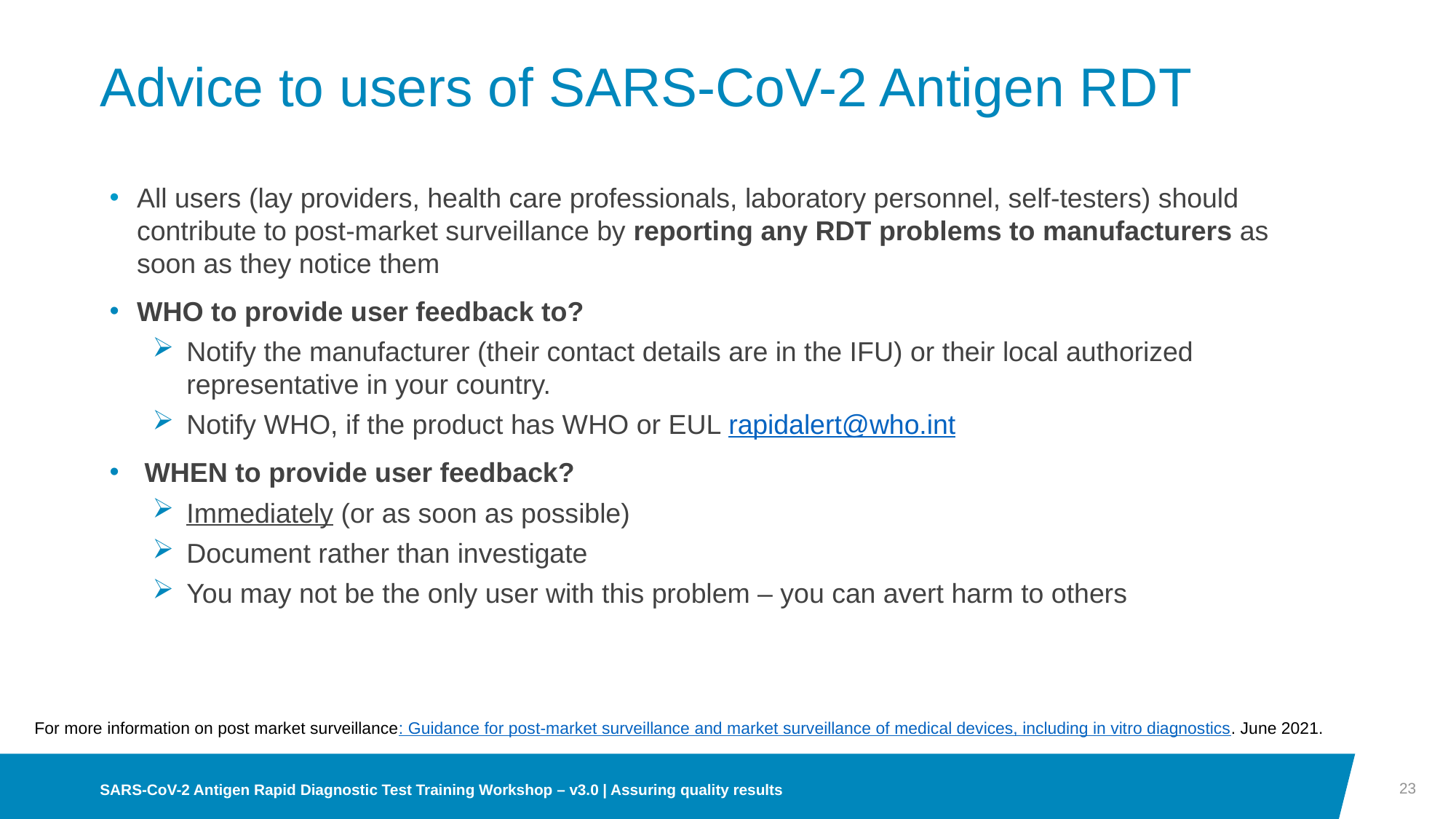

# Advice to users of SARS-CoV-2 Antigen RDT
All users (lay providers, health care professionals, laboratory personnel, self-testers) should contribute to post-market surveillance by reporting any RDT problems to manufacturers as soon as they notice them
WHO to provide user feedback to?
Notify the manufacturer (their contact details are in the IFU) or their local authorized representative in your country.
Notify WHO, if the product has WHO or EUL rapidalert@who.int
 WHEN to provide user feedback?
Immediately (or as soon as possible)
Document rather than investigate
You may not be the only user with this problem – you can avert harm to others

For more information on post market surveillance: Guidance for post-market surveillance and market surveillance of medical devices, including in vitro diagnostics. June 2021.
23
SARS-CoV-2 Antigen Rapid Diagnostic Test Training Workshop – v3.0 | Assuring quality results